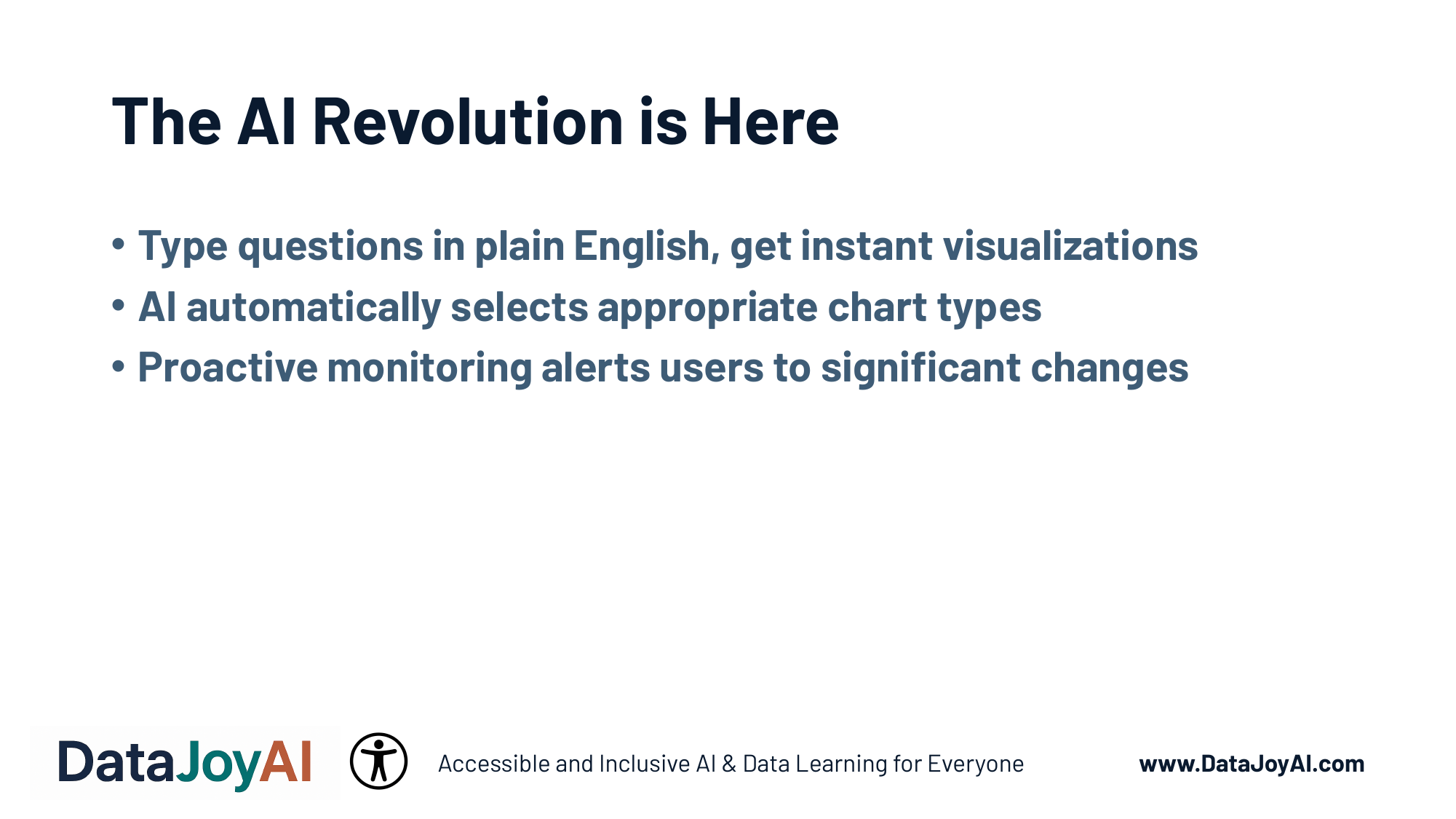

# The AI Revolution is Here
Type questions in plain English, get instant visualizations
AI automatically selects appropriate chart types
Proactive monitoring alerts users to significant changes